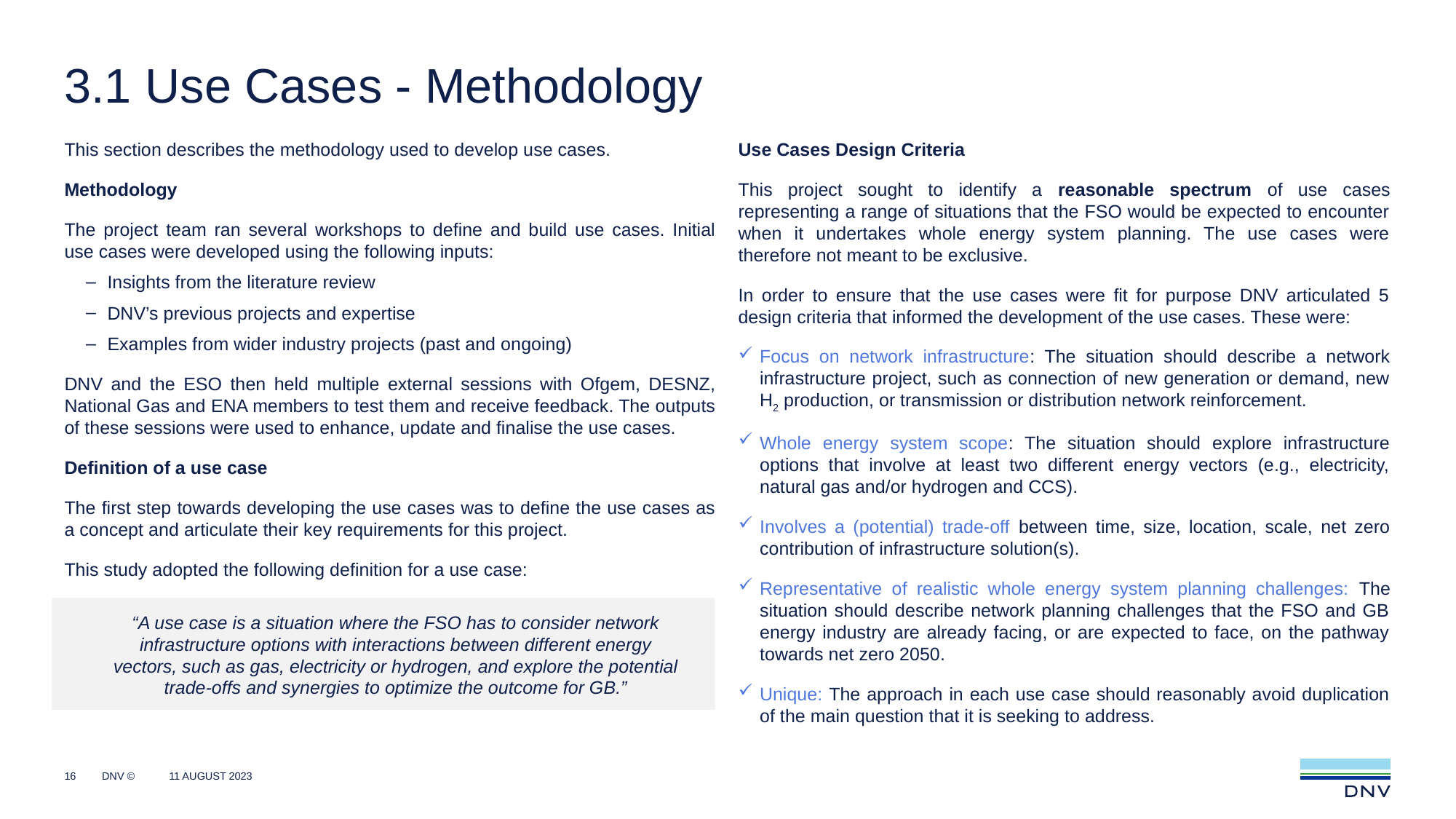

# 3.1 Use Cases - Methodology
This section describes the methodology used to develop use cases.
Methodology
The project team ran several workshops to define and build use cases. Initial use cases were developed using the following inputs:
Insights from the literature review
DNV’s previous projects and expertise
Examples from wider industry projects (past and ongoing)
DNV and the ESO then held multiple external sessions with Ofgem, DESNZ, National Gas and ENA members to test them and receive feedback. The outputs of these sessions were used to enhance, update and finalise the use cases.
Definition of a use case
The first step towards developing the use cases was to define the use cases as a concept and articulate their key requirements for this project.
This study adopted the following definition for a use case:

Use Cases Design Criteria
This project sought to identify a reasonable spectrum of use cases representing a range of situations that the FSO would be expected to encounter when it undertakes whole energy system planning. The use cases were therefore not meant to be exclusive.
In order to ensure that the use cases were fit for purpose DNV articulated 5 design criteria that informed the development of the use cases. These were:
Focus on network infrastructure: The situation should describe a network infrastructure project, such as connection of new generation or demand, new H2 production, or transmission or distribution network reinforcement.
Whole energy system scope: The situation should explore infrastructure options that involve at least two different energy vectors (e.g., electricity, natural gas and/or hydrogen and CCS).
Involves a (potential) trade-off between time, size, location, scale, net zero contribution of infrastructure solution(s).
Representative of realistic whole energy system planning challenges: The situation should describe network planning challenges that the FSO and GB energy industry are already facing, or are expected to face, on the pathway towards net zero 2050.
Unique: The approach in each use case should reasonably avoid duplication of the main question that it is seeking to address.

“A use case is a situation where the FSO has to consider network infrastructure options with interactions between different energy vectors, such as gas, electricity or hydrogen, and explore the potential trade-offs and synergies to optimize the outcome for GB.”
16
23 January 2024